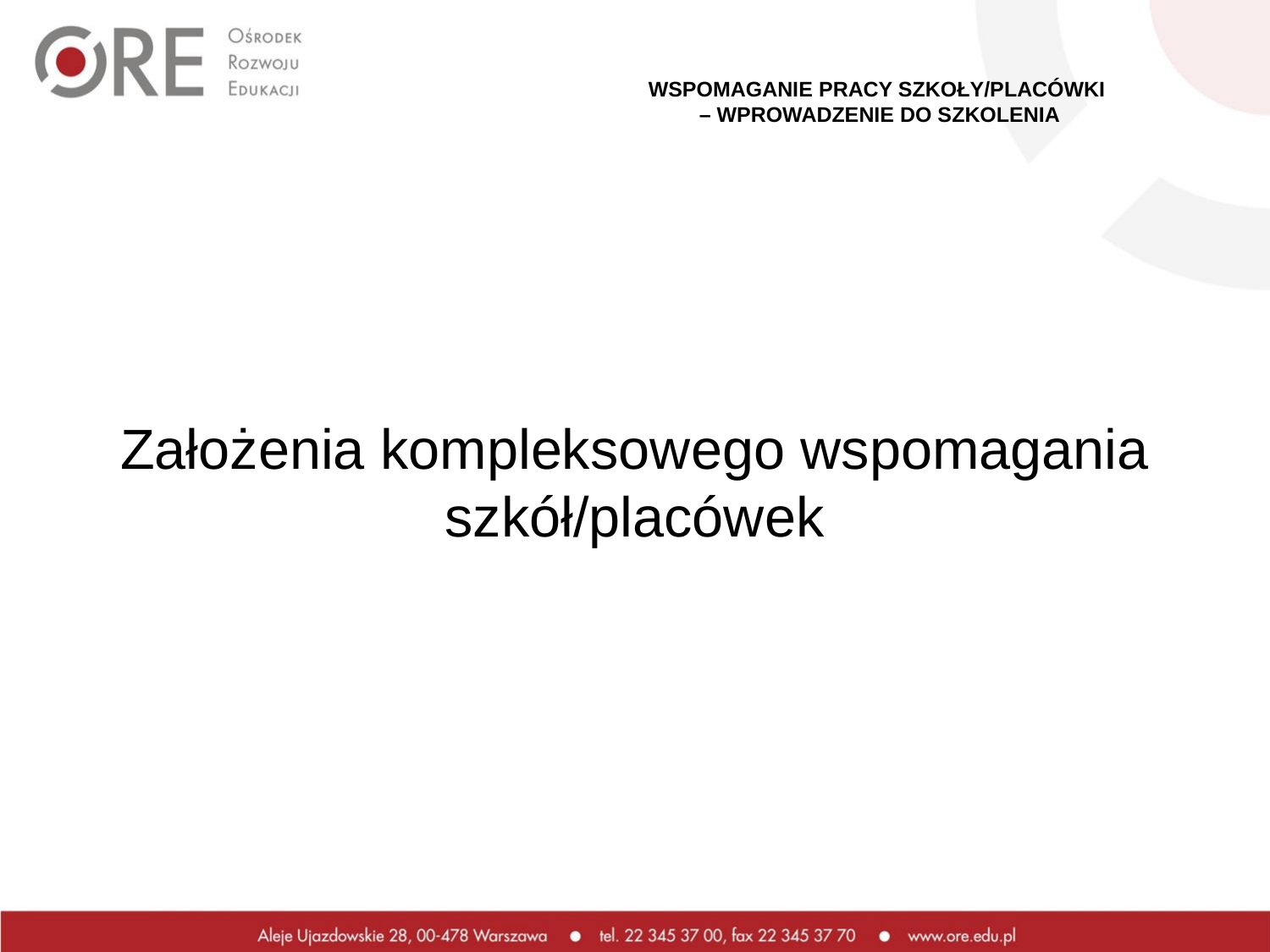

WSPOMAGANIE PRACY SZKOŁY/PLACÓWKI
– WPROWADZENIE DO SZKOLENIA
Założenia kompleksowego wspomagania szkół/placówek